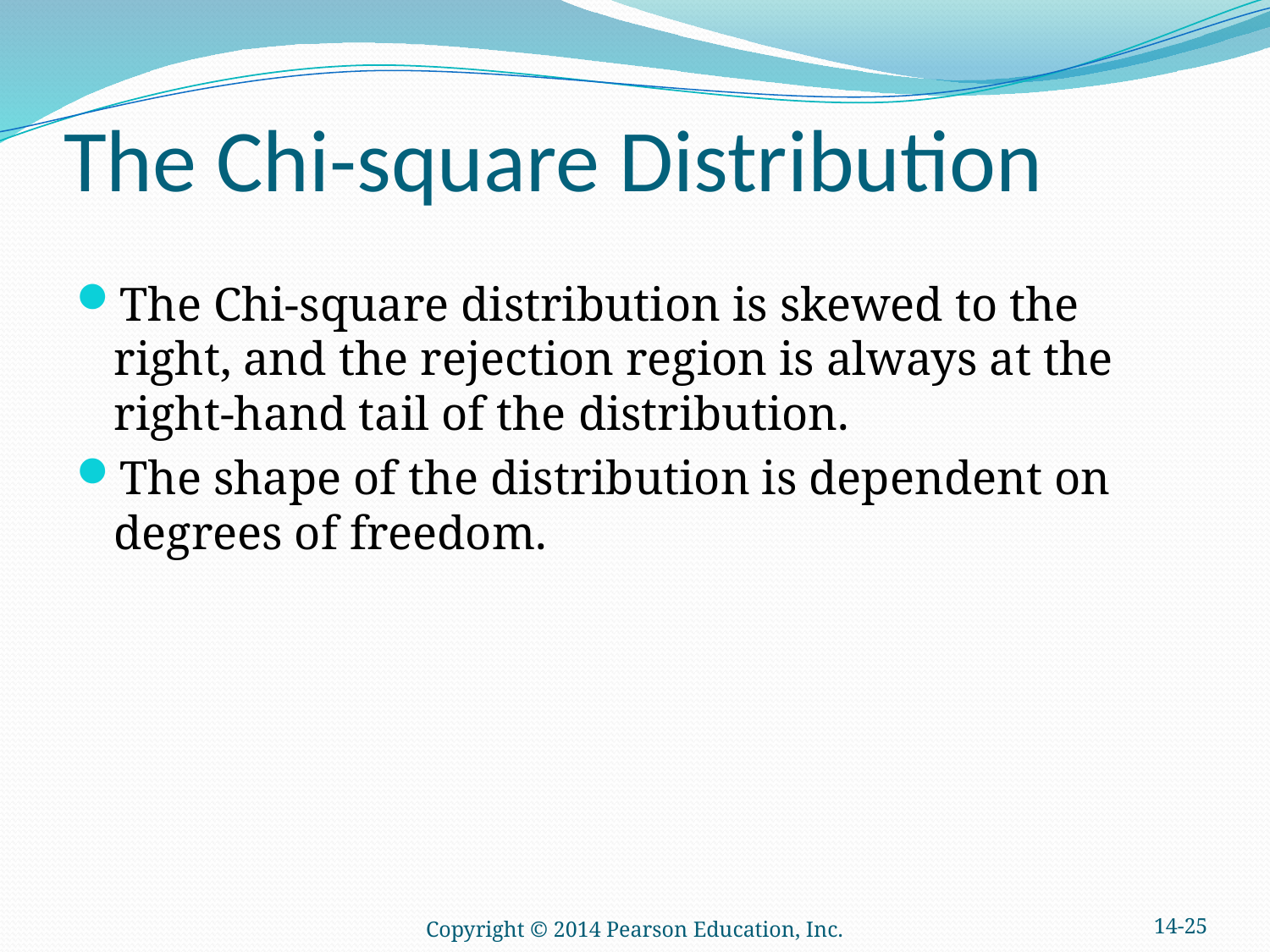

# The Chi-square Distribution
The Chi-square distribution is skewed to the right, and the rejection region is always at the right-hand tail of the distribution.
The shape of the distribution is dependent on degrees of freedom.